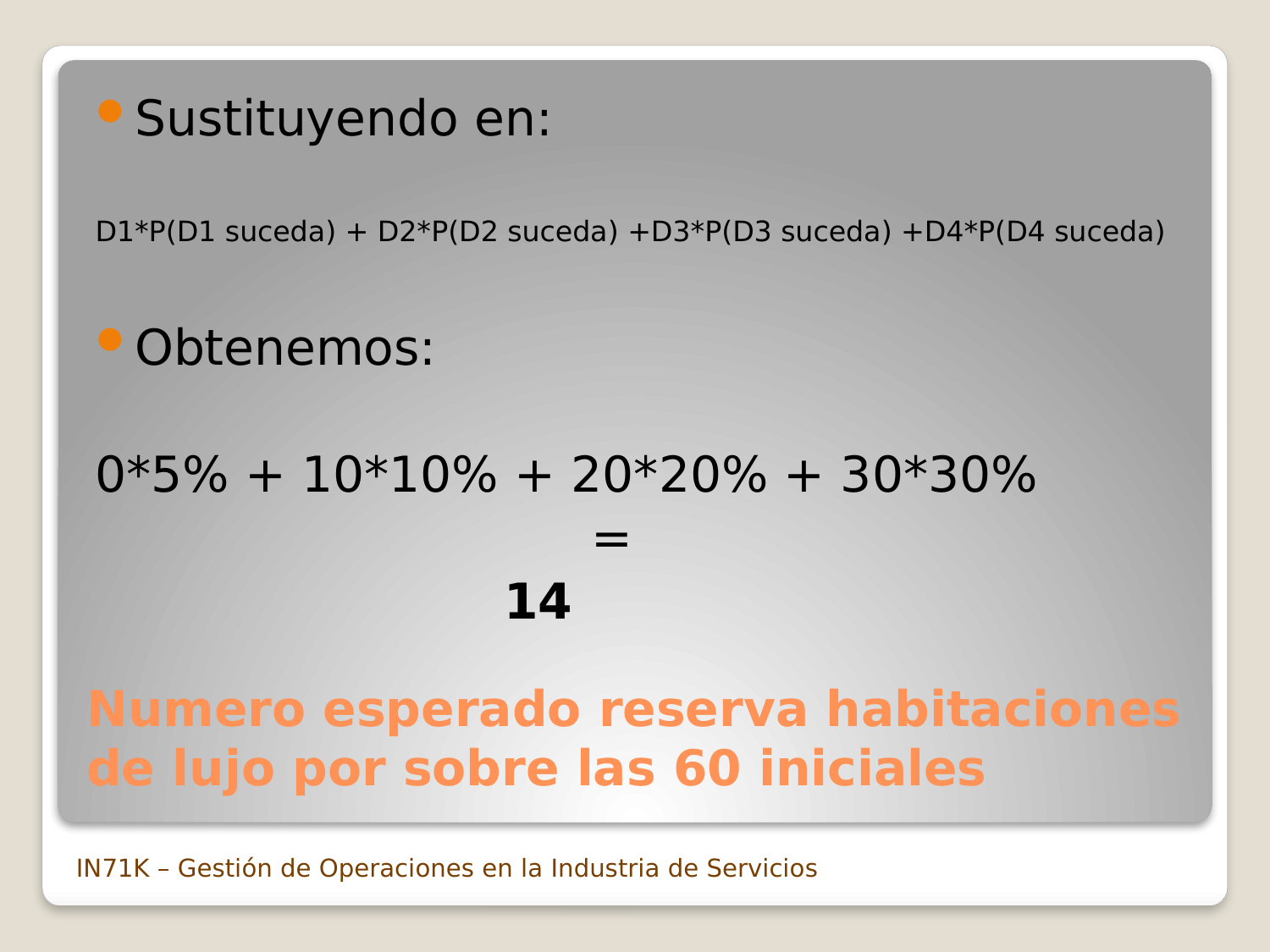

Sustituyendo en:

D1*P(D1 suceda) + D2*P(D2 suceda) +D3*P(D3 suceda) +D4*P(D4 suceda)

Obtenemos:

0*5% + 10*10% + 20*20% + 30*30%
				     =
                          14
# Numero esperado reserva habitaciones de lujo por sobre las 60 iniciales
IN71K – Gestión de Operaciones en la Industria de Servicios